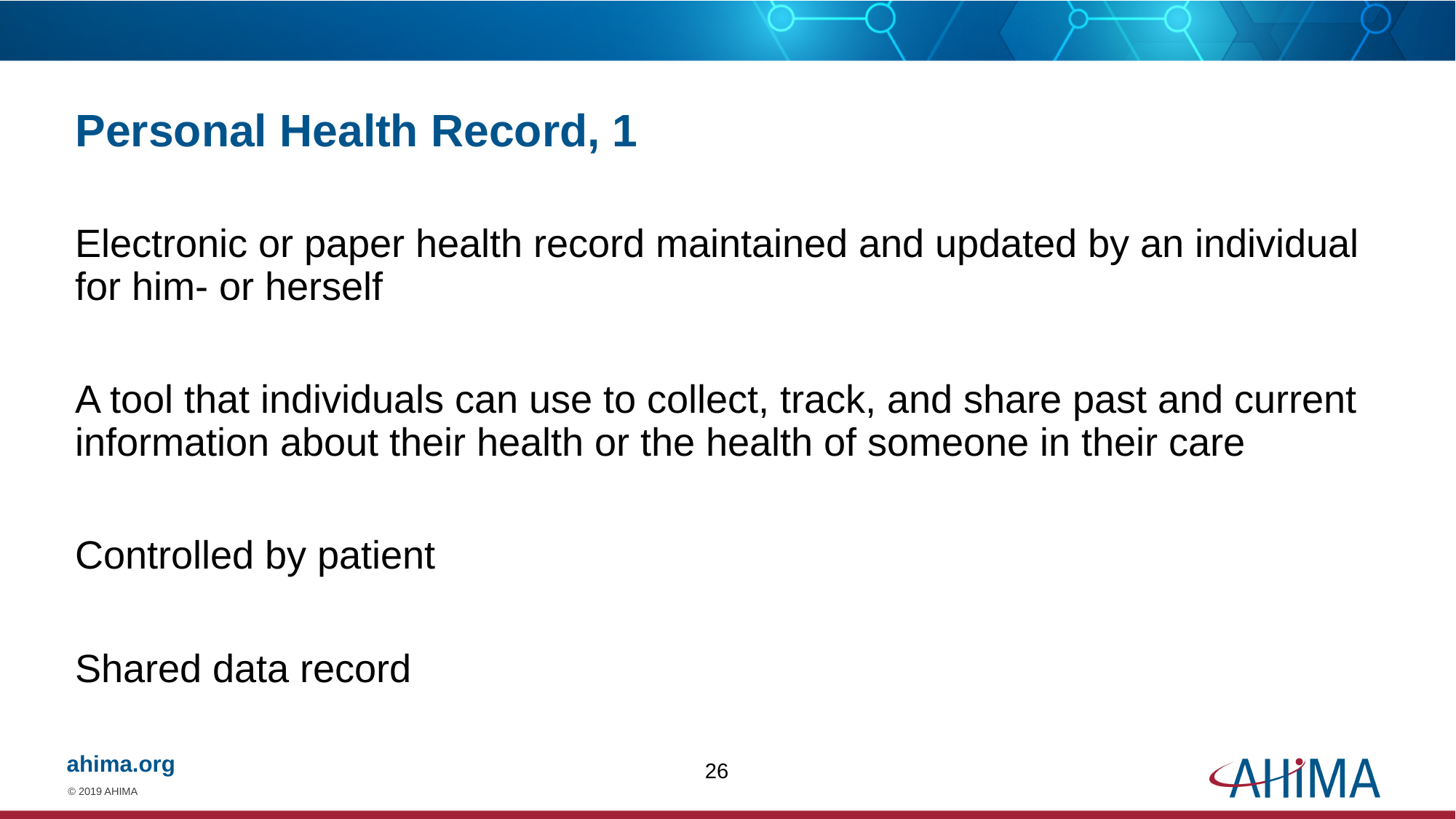

# Personal Health Record, 1
Electronic or paper health record maintained and updated by an individual for him- or herself

A tool that individuals can use to collect, track, and share past and current information about their health or the health of someone in their care

Controlled by patient

Shared data record